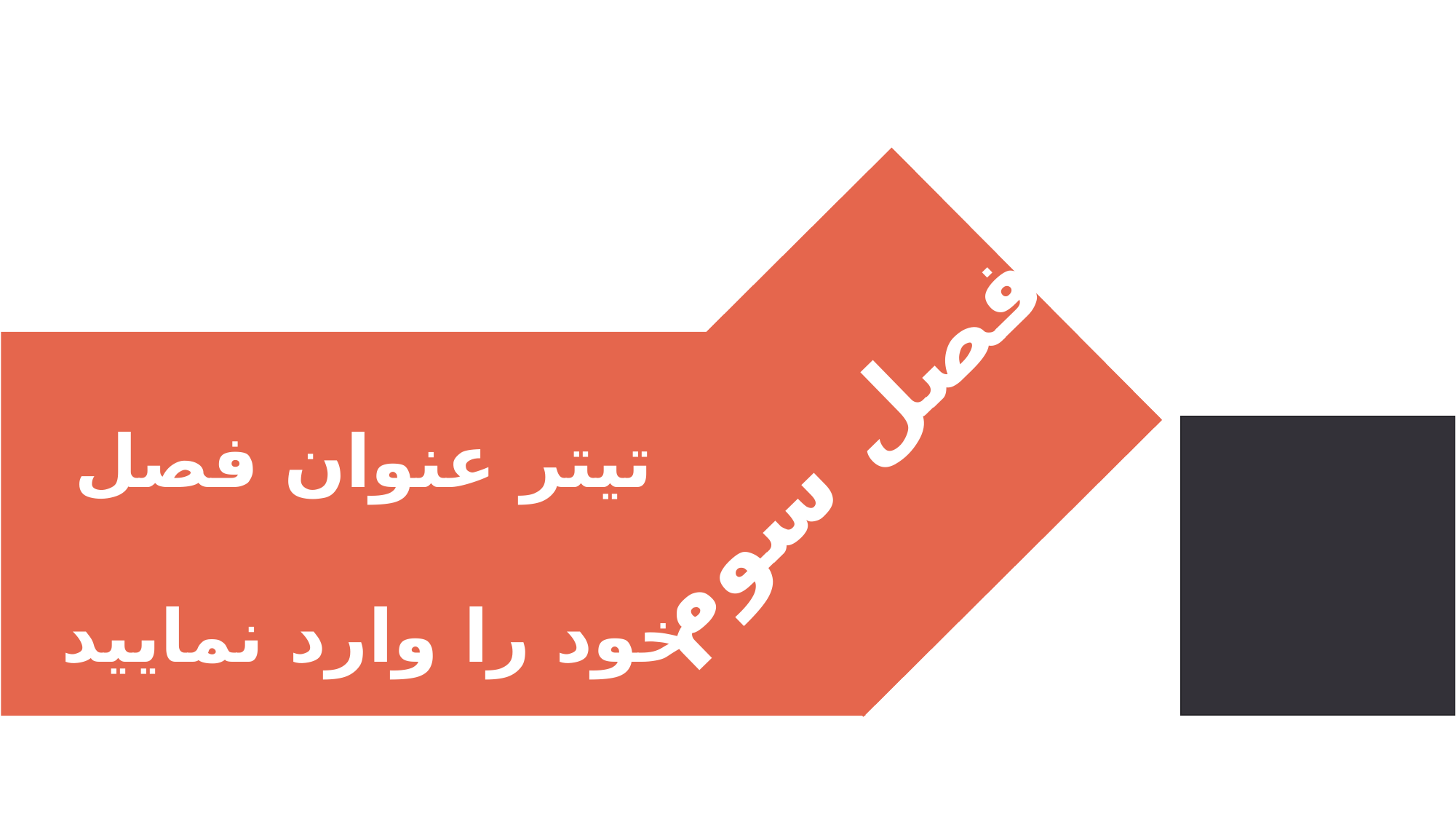

فصل سوم
تیتر عنوان فصل
 خود را وارد نمایید